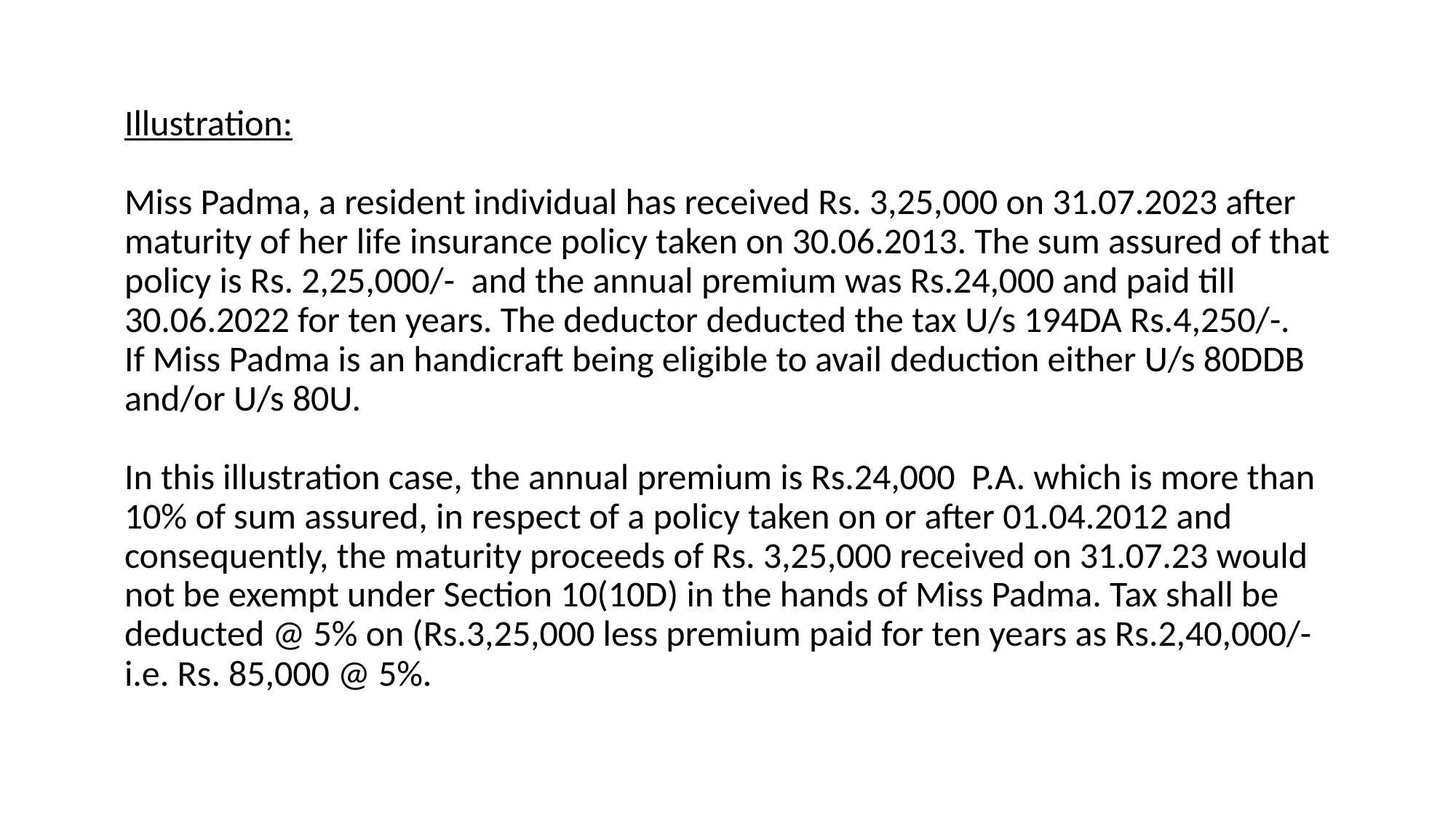

# Illustration: Miss Padma, a resident individual has received Rs. 3,25,000 on 31.07.2023 after maturity of her life insurance policy taken on 30.06.2013. The sum assured of that policy is Rs. 2,25,000/-  and the annual premium was Rs.24,000 and paid till 30.06.2022 for ten years. The deductor deducted the tax U/s 194DA Rs.4,250/-. If Miss Padma is an handicraft being eligible to avail deduction either U/s 80DDB and/or U/s 80U. In this illustration case, the annual premium is Rs.24,000  P.A. which is more than 10% of sum assured, in respect of a policy taken on or after 01.04.2012 and consequently, the maturity proceeds of Rs. 3,25,000 received on 31.07.23 would not be exempt under Section 10(10D) in the hands of Miss Padma. Tax shall be deducted @ 5% on (Rs.3,25,000 less premium paid for ten years as Rs.2,40,000/- i.e. Rs. 85,000 @ 5%.